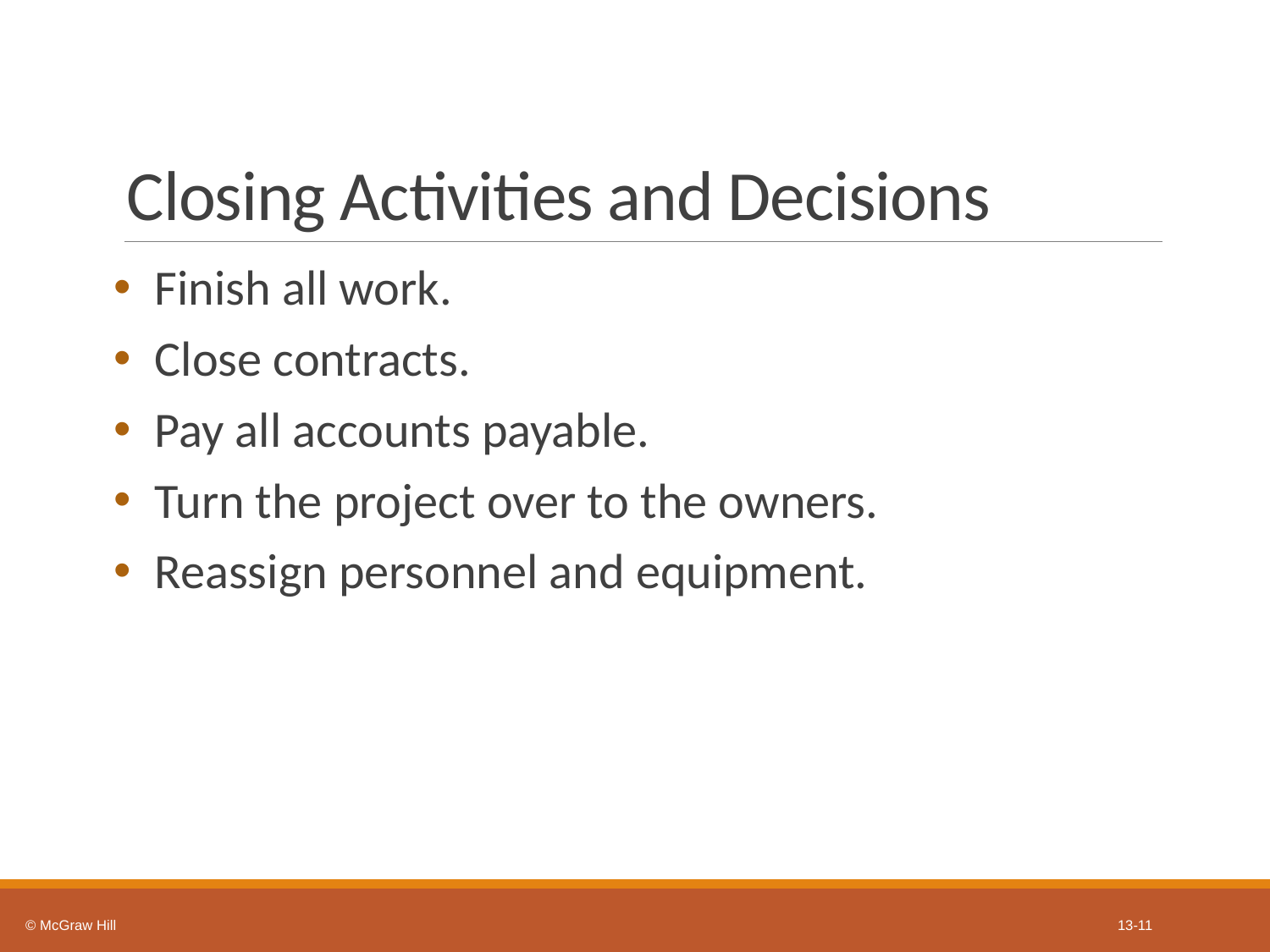

# Closing Activities and Decisions
Finish all work.
Close contracts.
Pay all accounts payable.
Turn the project over to the owners.
Reassign personnel and equipment.